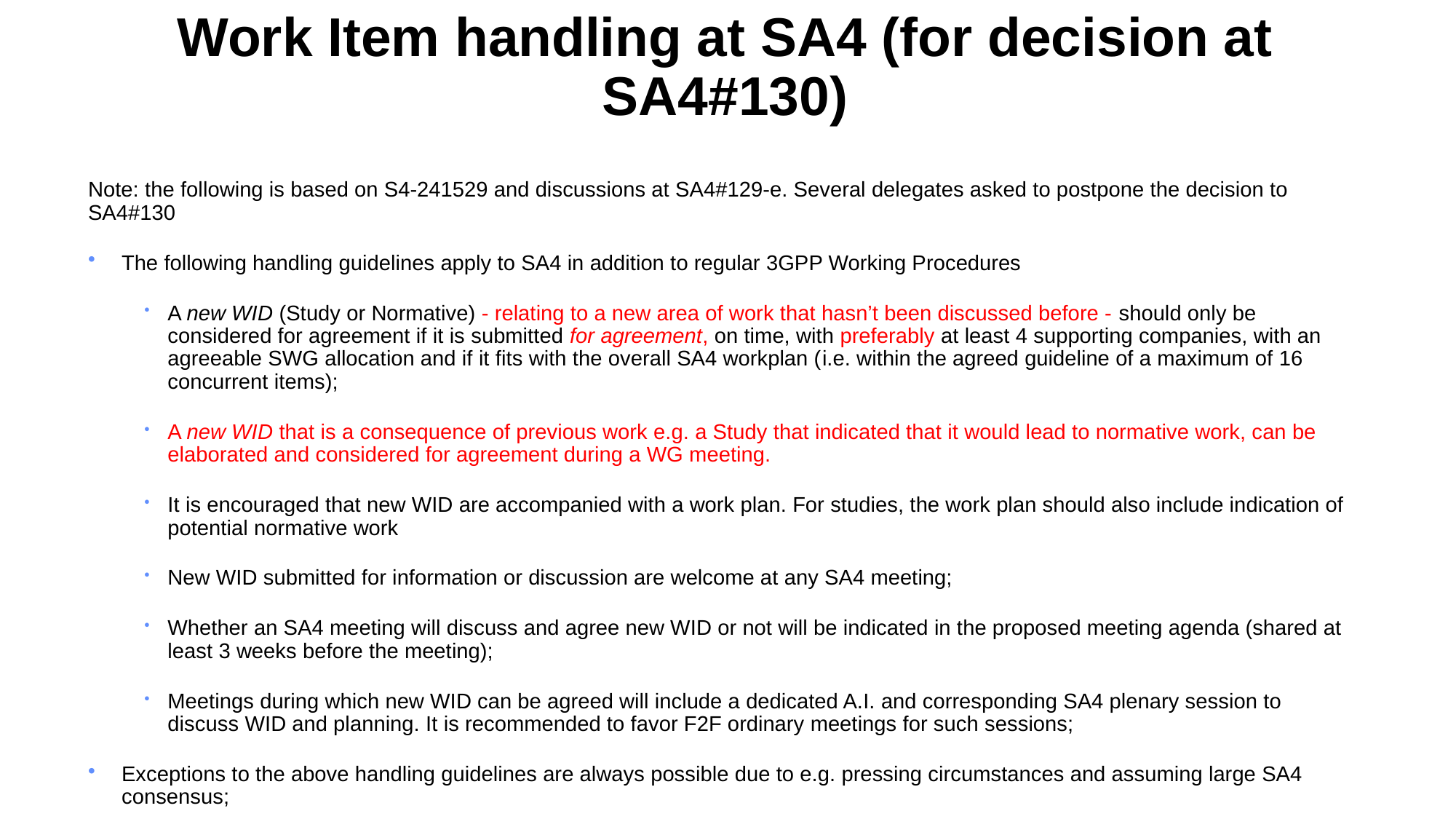

# Work Item handling at SA4 (for decision at SA4#130)
Note: the following is based on S4-241529 and discussions at SA4#129-e. Several delegates asked to postpone the decision to SA4#130
The following handling guidelines apply to SA4 in addition to regular 3GPP Working Procedures
A new WID (Study or Normative) - relating to a new area of work that hasn’t been discussed before - should only be considered for agreement if it is submitted for agreement, on time, with preferably at least 4 supporting companies, with an agreeable SWG allocation and if it fits with the overall SA4 workplan (i.e. within the agreed guideline of a maximum of 16 concurrent items);
A new WID that is a consequence of previous work e.g. a Study that indicated that it would lead to normative work, can be elaborated and considered for agreement during a WG meeting.
It is encouraged that new WID are accompanied with a work plan. For studies, the work plan should also include indication of potential normative work
New WID submitted for information or discussion are welcome at any SA4 meeting;
Whether an SA4 meeting will discuss and agree new WID or not will be indicated in the proposed meeting agenda (shared at least 3 weeks before the meeting);
Meetings during which new WID can be agreed will include a dedicated A.I. and corresponding SA4 plenary session to discuss WID and planning. It is recommended to favor F2F ordinary meetings for such sessions;
Exceptions to the above handling guidelines are always possible due to e.g. pressing circumstances and assuming large SA4 consensus;